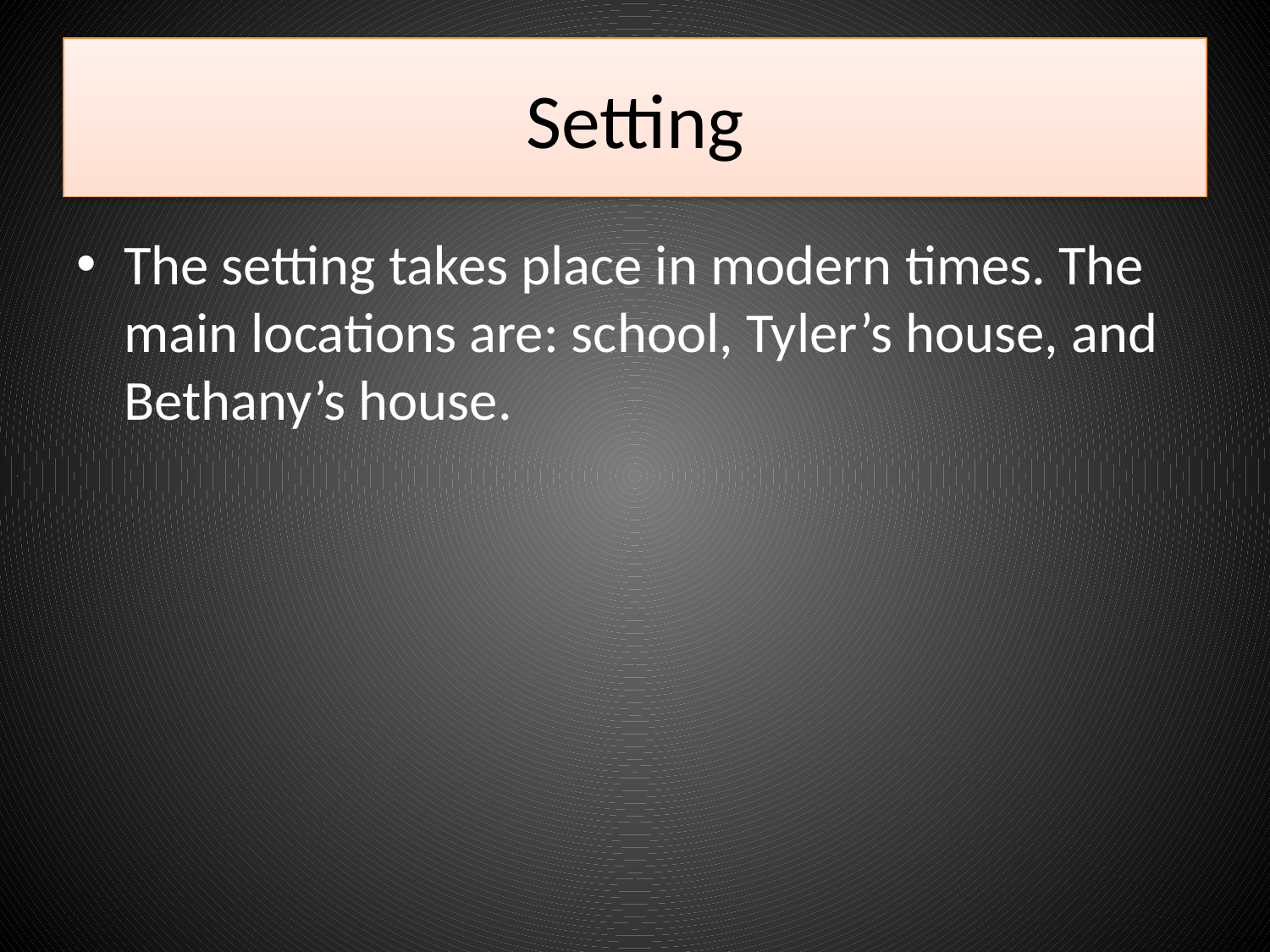

# Setting
The setting takes place in modern times. The main locations are: school, Tyler’s house, and Bethany’s house.